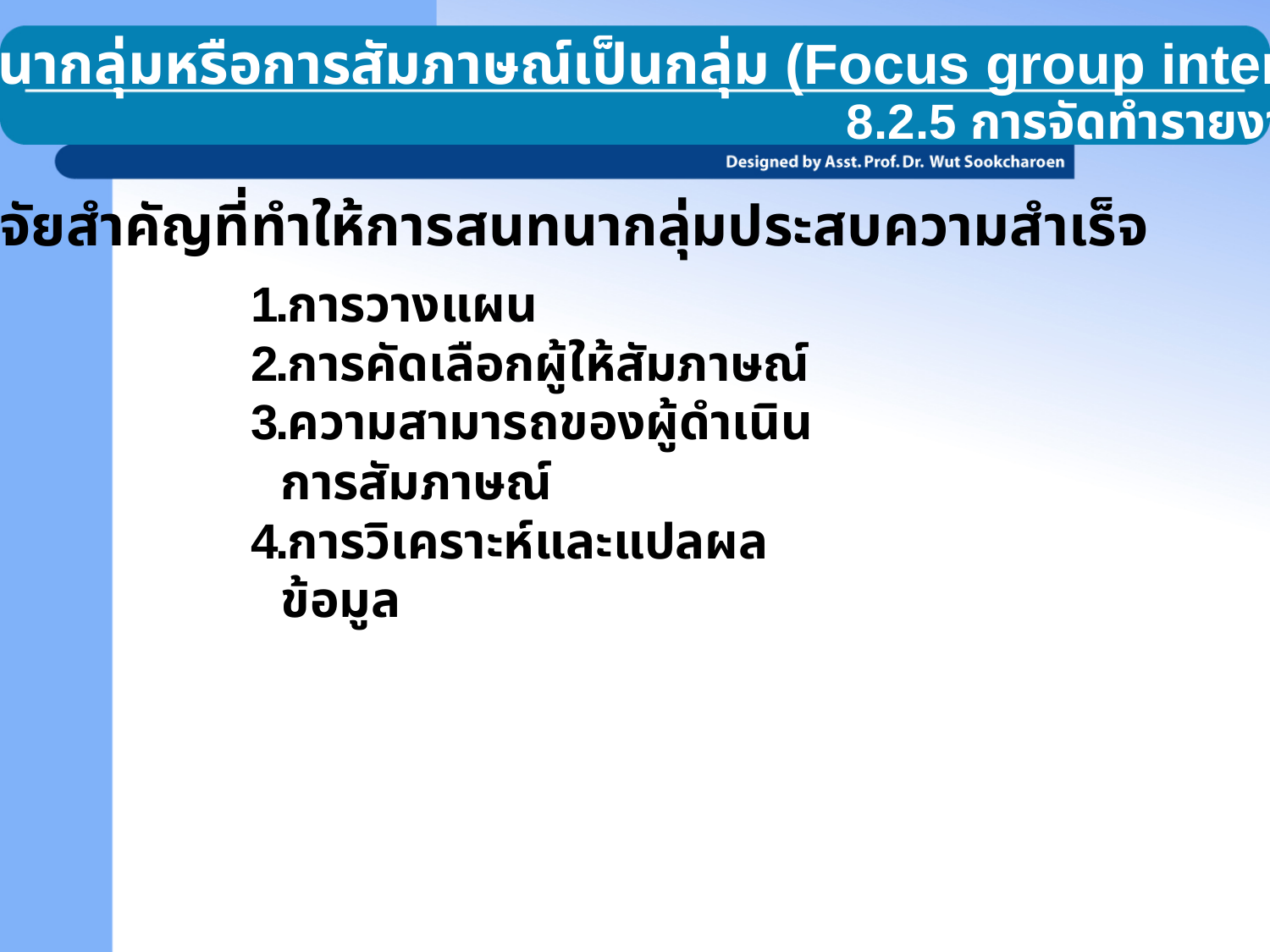

8.2 การสนทนากลุ่มหรือการสัมภาษณ์เป็นกลุ่ม (Focus group interviewing)
8.2.5 การจัดทำรายงาน
ปัจจัยสำคัญที่ทำให้การสนทนากลุ่มประสบความสำเร็จ
การวางแผน
การคัดเลือกผู้ให้สัมภาษณ์
ความสามารถของผู้ดำเนินการสัมภาษณ์
การวิเคราะห์และแปลผลข้อมูล